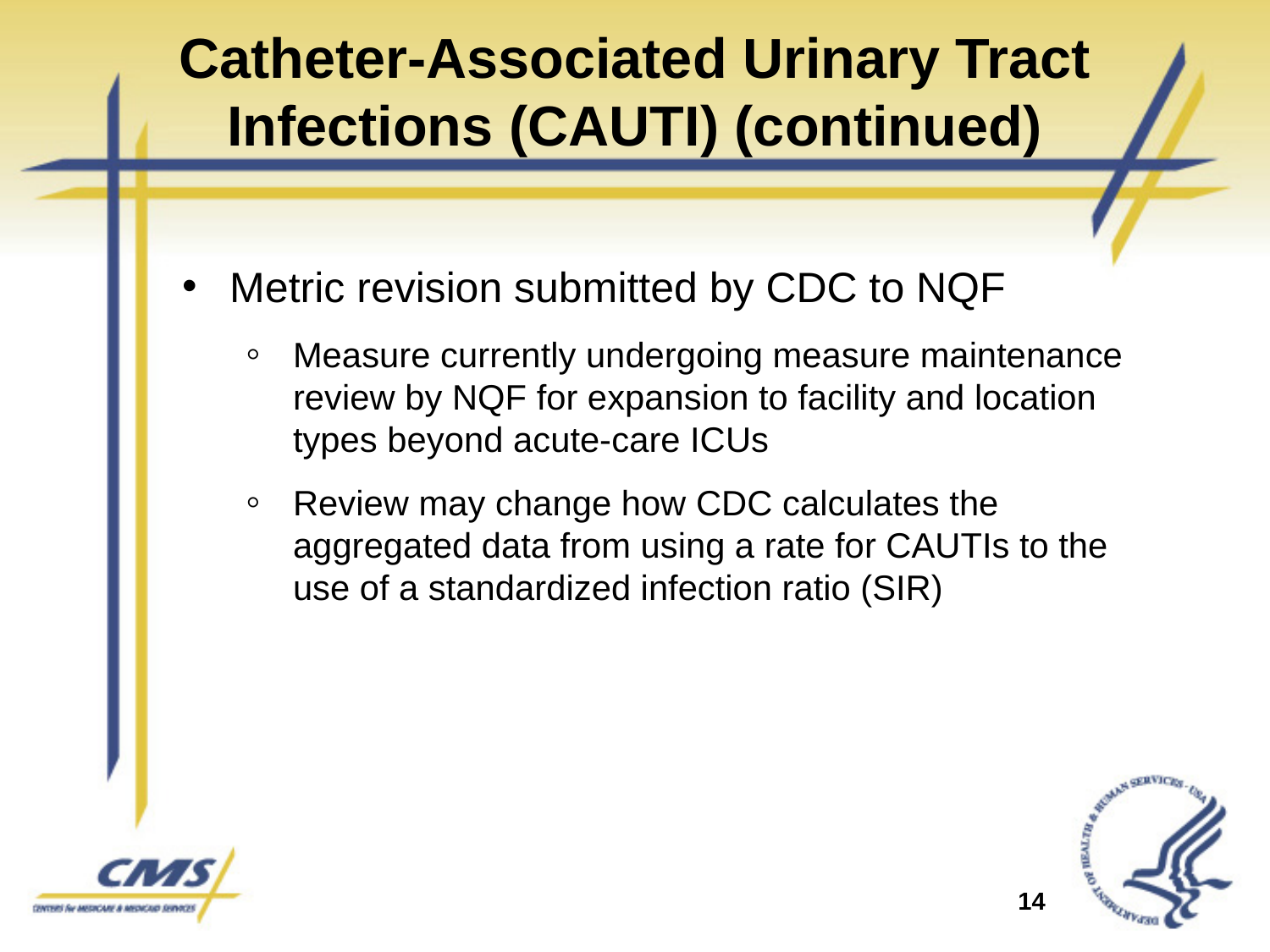

# Catheter-Associated Urinary Tract Infections (CAUTI) (continued)
Metric revision submitted by CDC to NQF
Measure currently undergoing measure maintenance review by NQF for expansion to facility and location types beyond acute-care ICUs
Review may change how CDC calculates the aggregated data from using a rate for CAUTIs to the use of a standardized infection ratio (SIR)